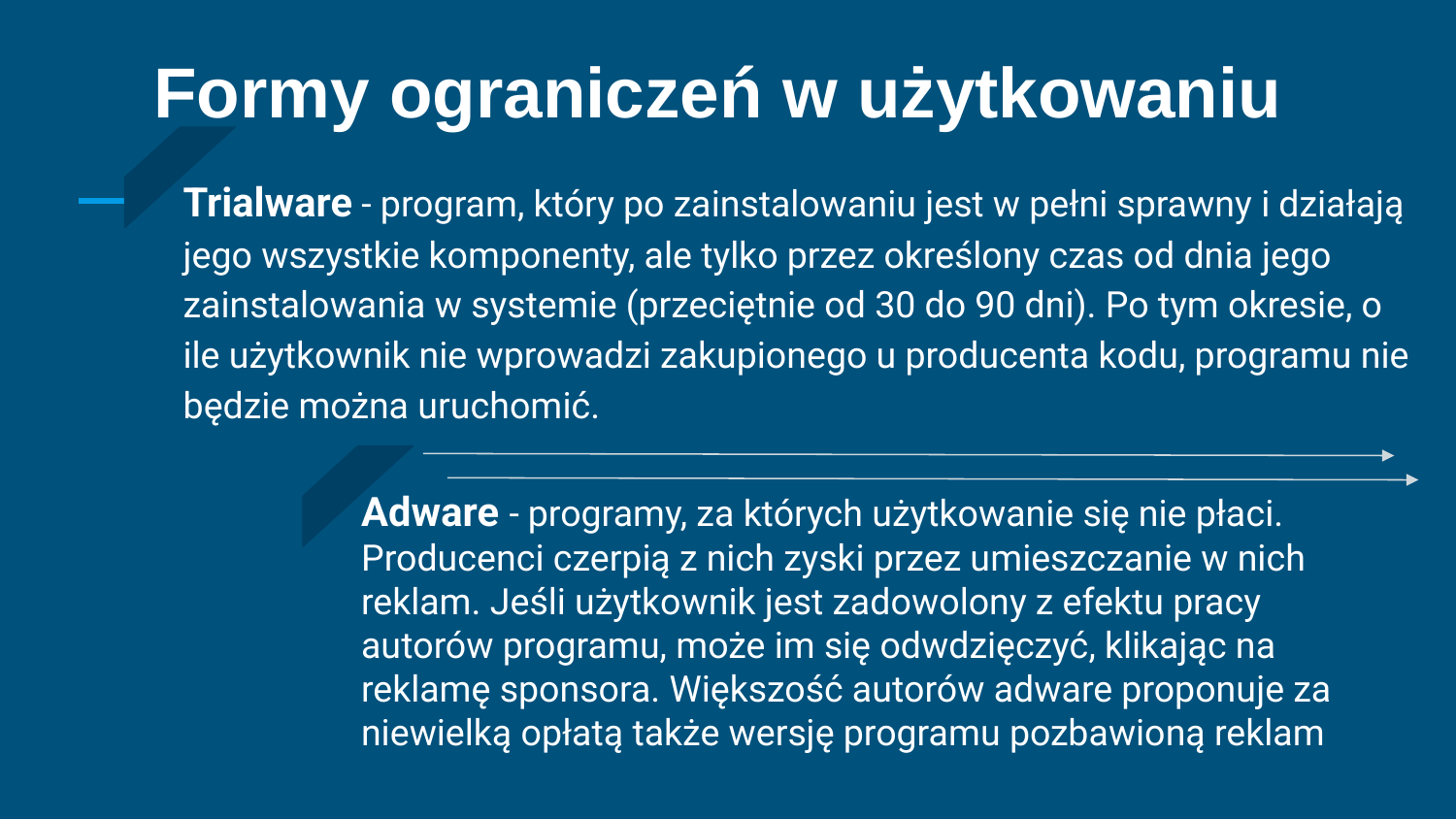

# Formy ograniczeń w użytkowaniu

Trialware - program, który po zainstalowaniu jest w pełni sprawny i działają jego wszystkie komponenty, ale tylko przez określony czas od dnia jego zainstalowania w systemie (przeciętnie od 30 do 90 dni). Po tym okresie, o ile użytkownik nie wprowadzi zakupionego u producenta kodu, programu nie będzie można uruchomić.

Adware - programy, za których użytkowanie się nie płaci. Producenci czerpią z nich zyski przez umieszczanie w nich reklam. Jeśli użytkownik jest zadowolony z efektu pracy autorów programu, może im się odwdzięczyć, klikając na reklamę sponsora. Większość autorów adware proponuje za niewielką opłatą także wersję programu pozbawioną reklam